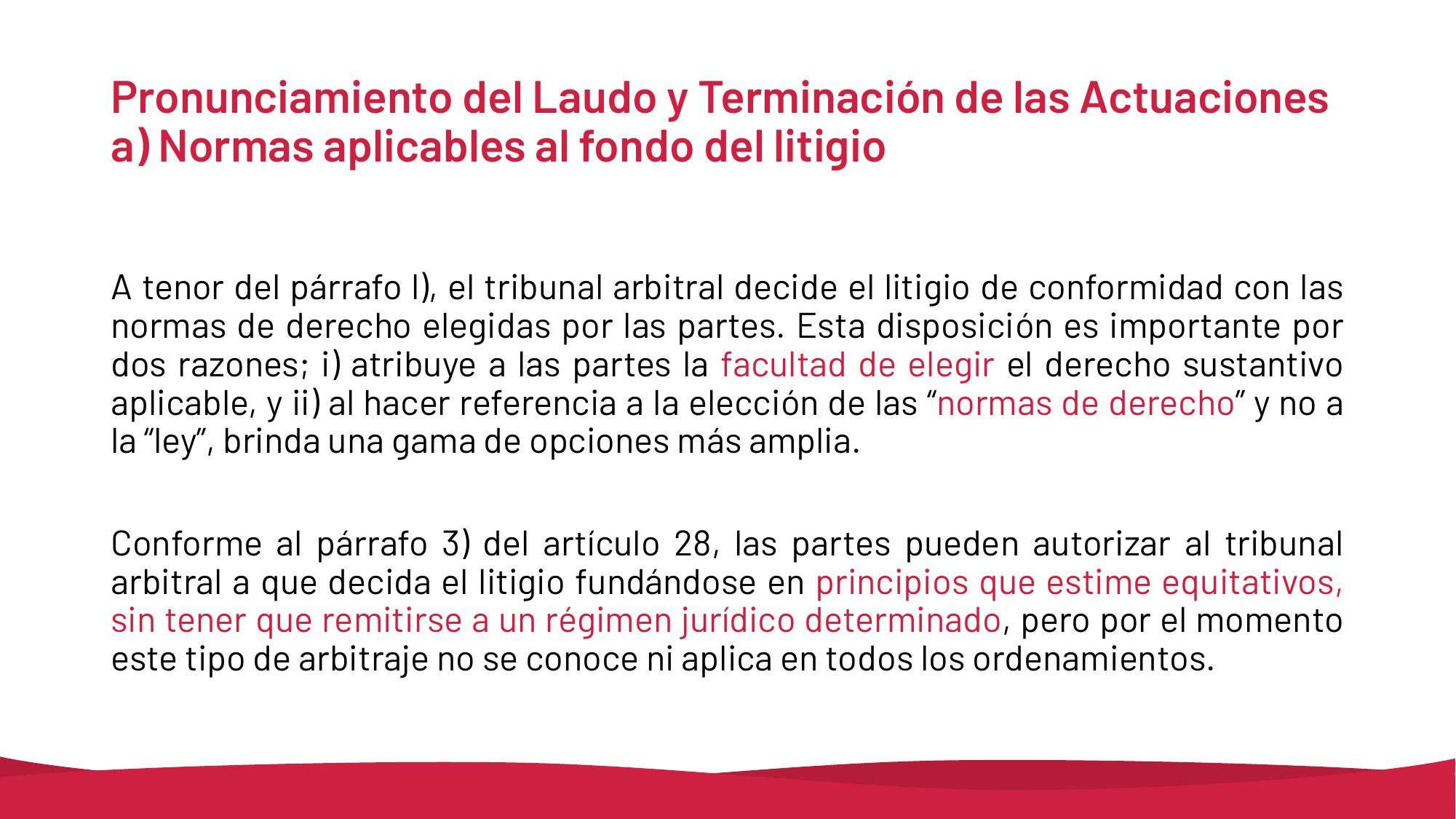

# Pronunciamiento del Laudo y Terminación de las Actuaciones a) Normas aplicables al fondo del litigio
A tenor del párrafo l), el tribunal arbitral decide el litigio de conformidad con las normas de derecho elegidas por las partes. Esta disposición es importante por dos razones; i) atribuye a las partes la facultad de elegir el derecho sustantivo aplicable, y ii) al hacer referencia a la elección de las “normas de derecho” y no a la “ley”, brinda una gama de opciones más amplia.

Conforme al párrafo 3) del artículo 28, las partes pueden autorizar al tribunal arbitral a que decida el litigio fundándose en principios que estime equitativos, sin tener que remitirse a un régimen jurídico determinado, pero por el momento este tipo de arbitraje no se conoce ni aplica en todos los ordenamientos.